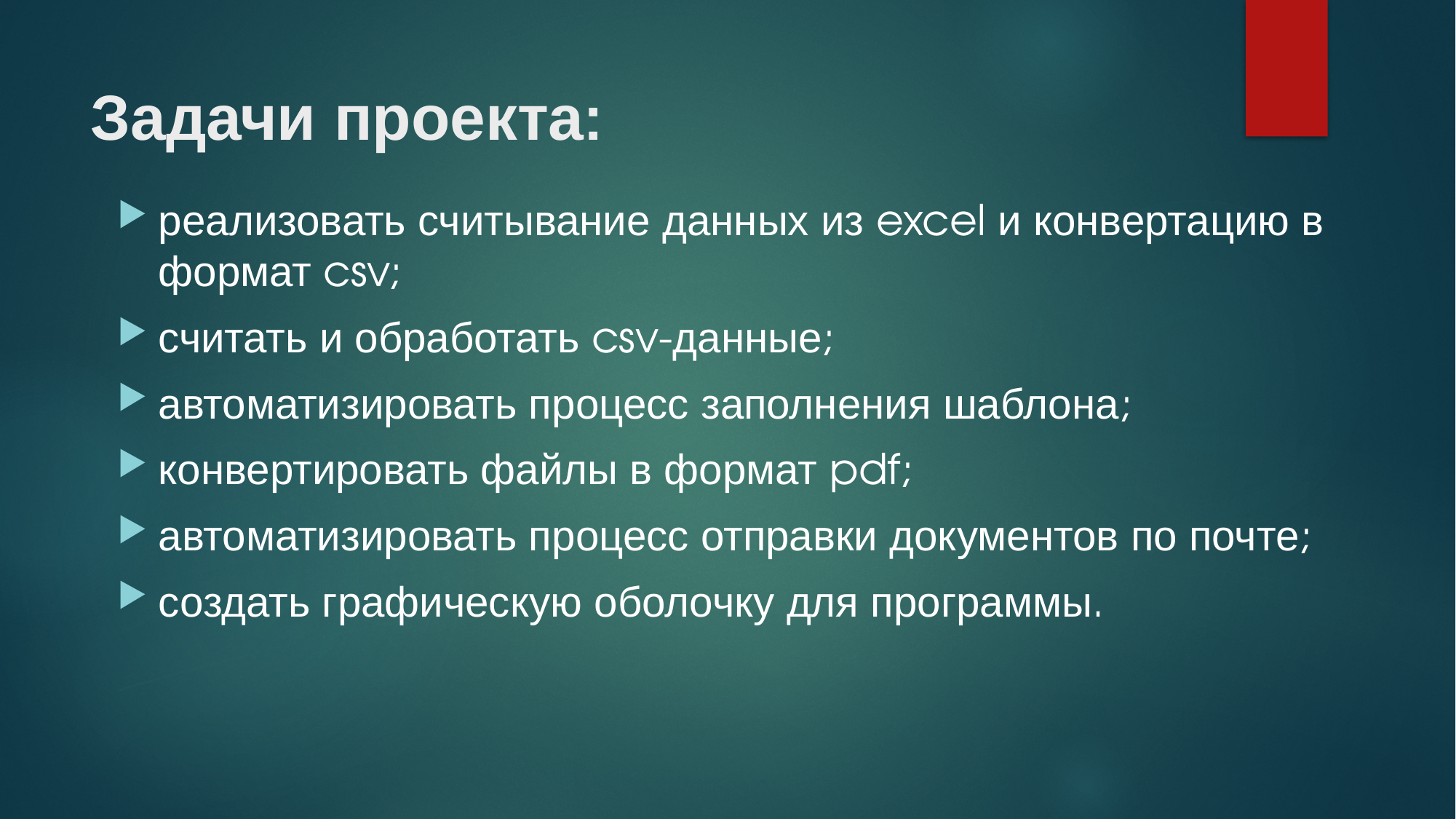

# Задачи проекта:
реализовать считывание данных из excel и конвертацию в формат csv;
считать и обработать csv-данные;
автоматизировать процесс заполнения шаблона;
конвертировать файлы в формат pdf;
автоматизировать процесс отправки документов по почте;
создать графическую оболочку для программы.